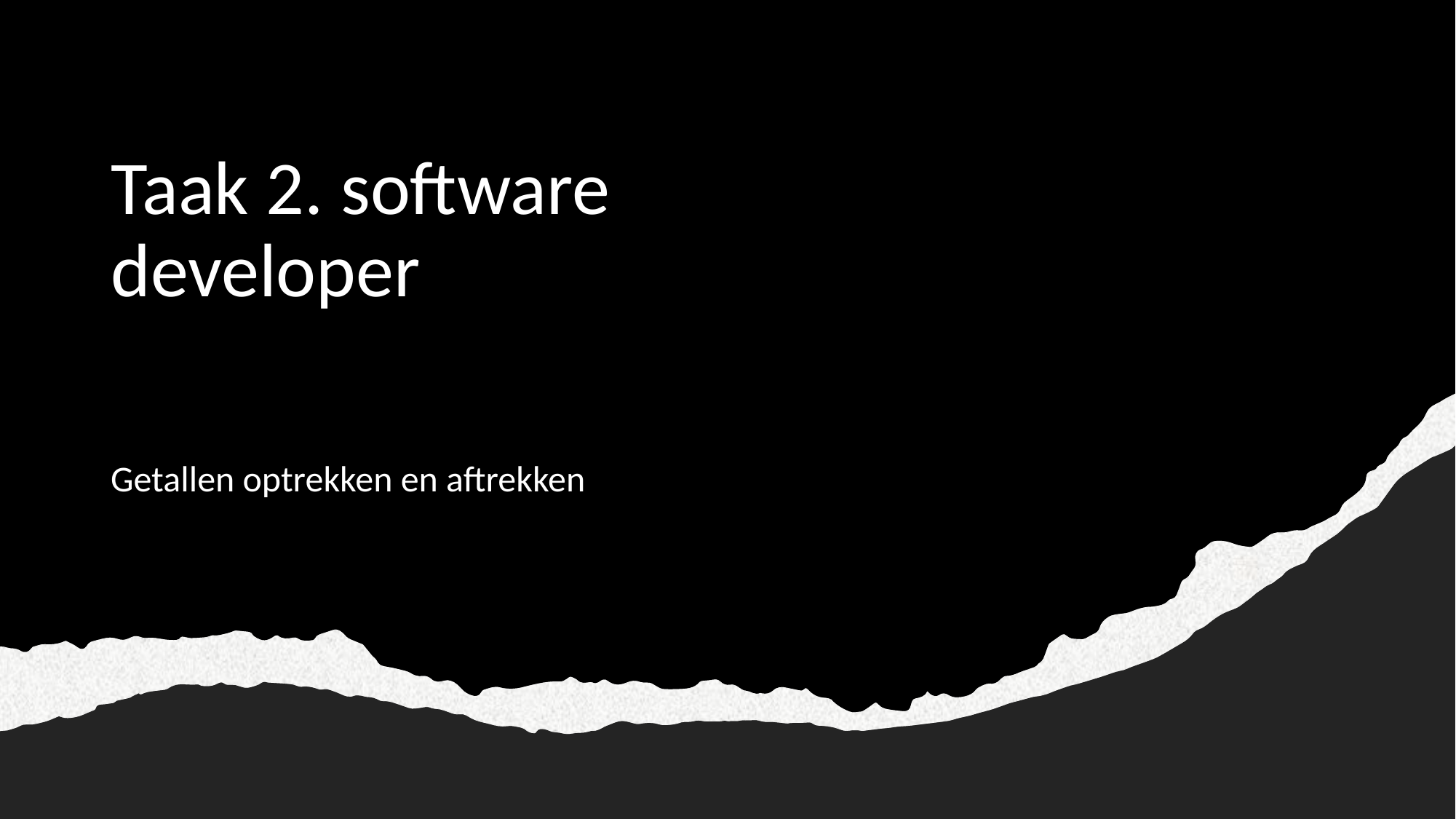

# Taak 2. software developer

Getallen optrekken en aftrekken